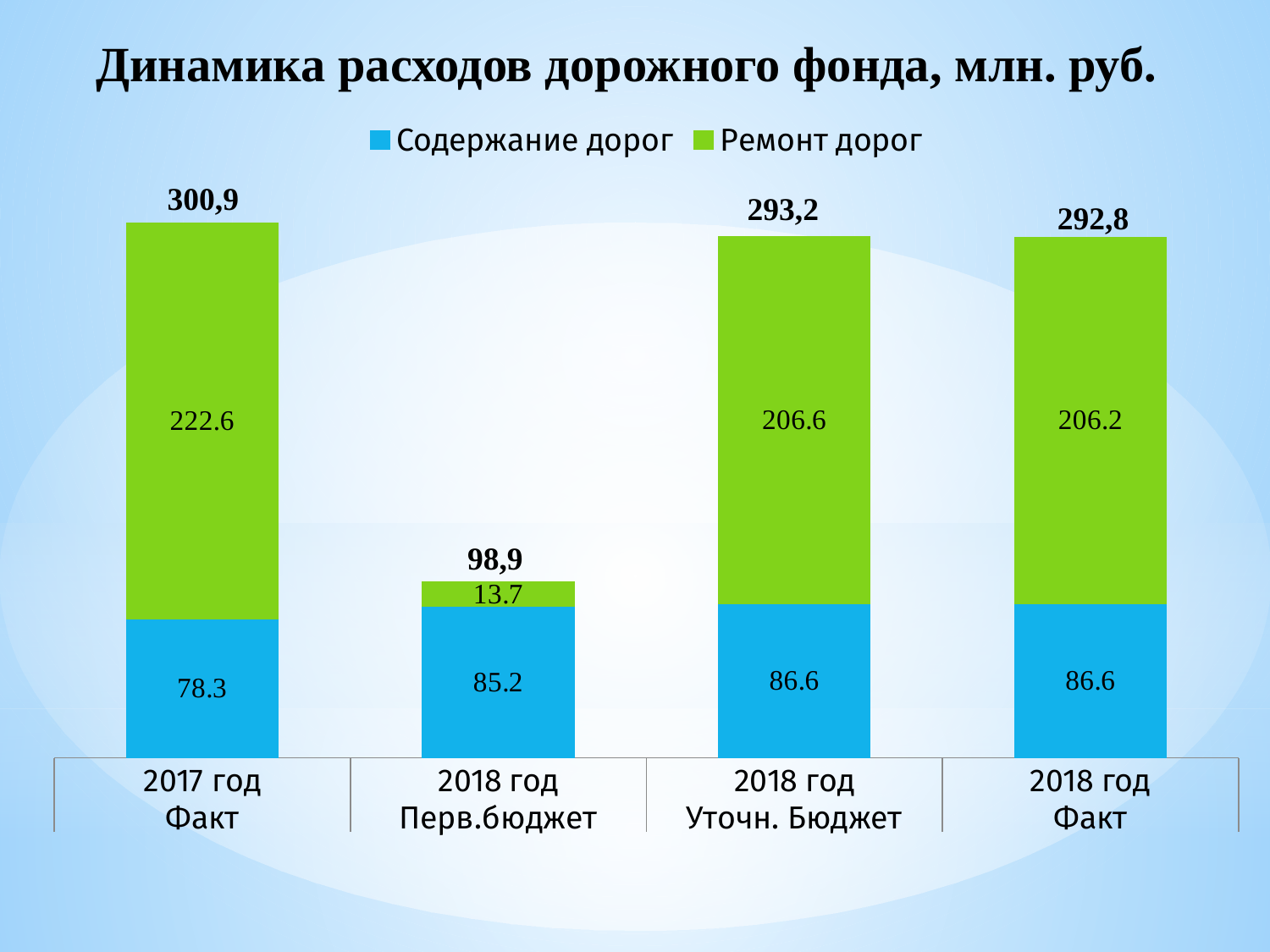

# Динамика расходов дорожного фонда, млн. руб.

### Chart

| Category | Содержание дорог | Ремонт дорог |
|---|---|---|
| 2017 год | 78.3 | 222.6 |
| 2018 год | 85.2 | 13.7 |
| 2018 год | 86.6 | 206.6 |
| 2018 год | 86.6 | 206.2 |